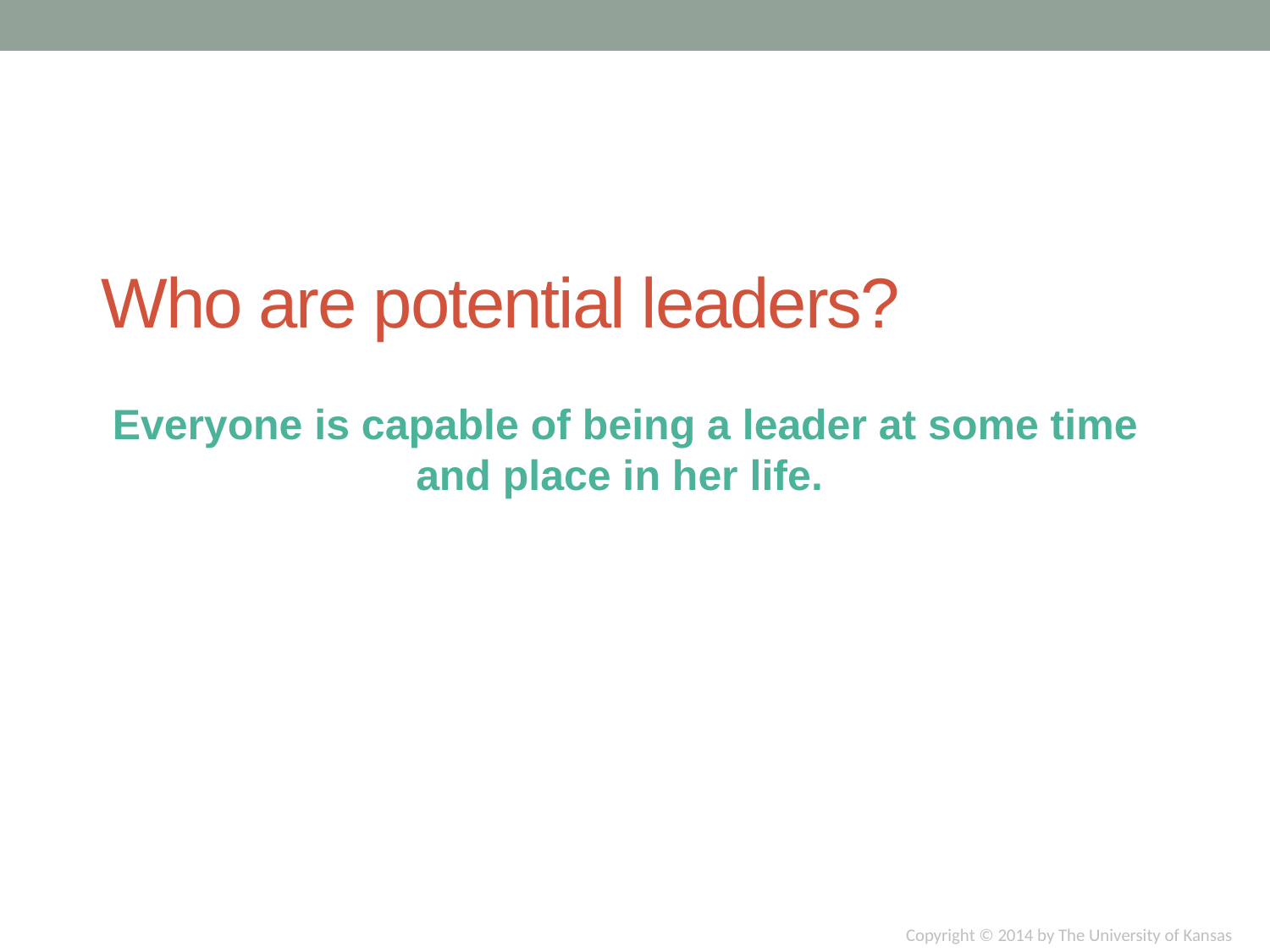

# Who are potential leaders?
Everyone is capable of being a leader at some time and place in her life.